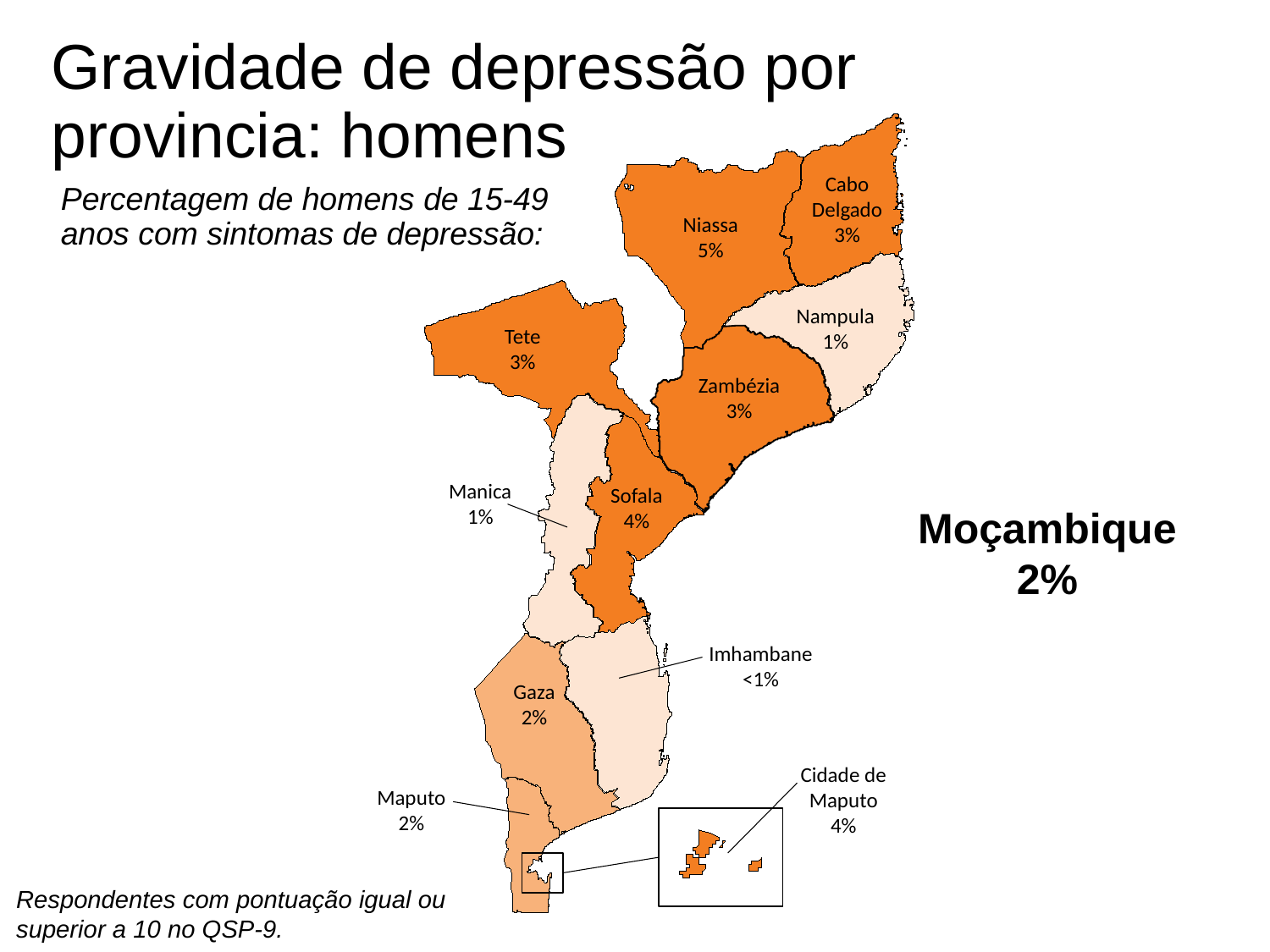

Gravidade de depressão por provincia: homens

Cabo Delgado
3%
Percentagem de homens de 15-49 anos com sintomas de depressão:

Niassa
5%

Nampula
1%
Tete
3%

Zambézia
3%

Manica
1%
Sofala
4%
Moçambique
2%

Imhambane
<1%
Gaza
2%
Cidade de Maputo
4%

Maputo
2%

Respondentes com pontuação igual ou superior a 10 no QSP-9.